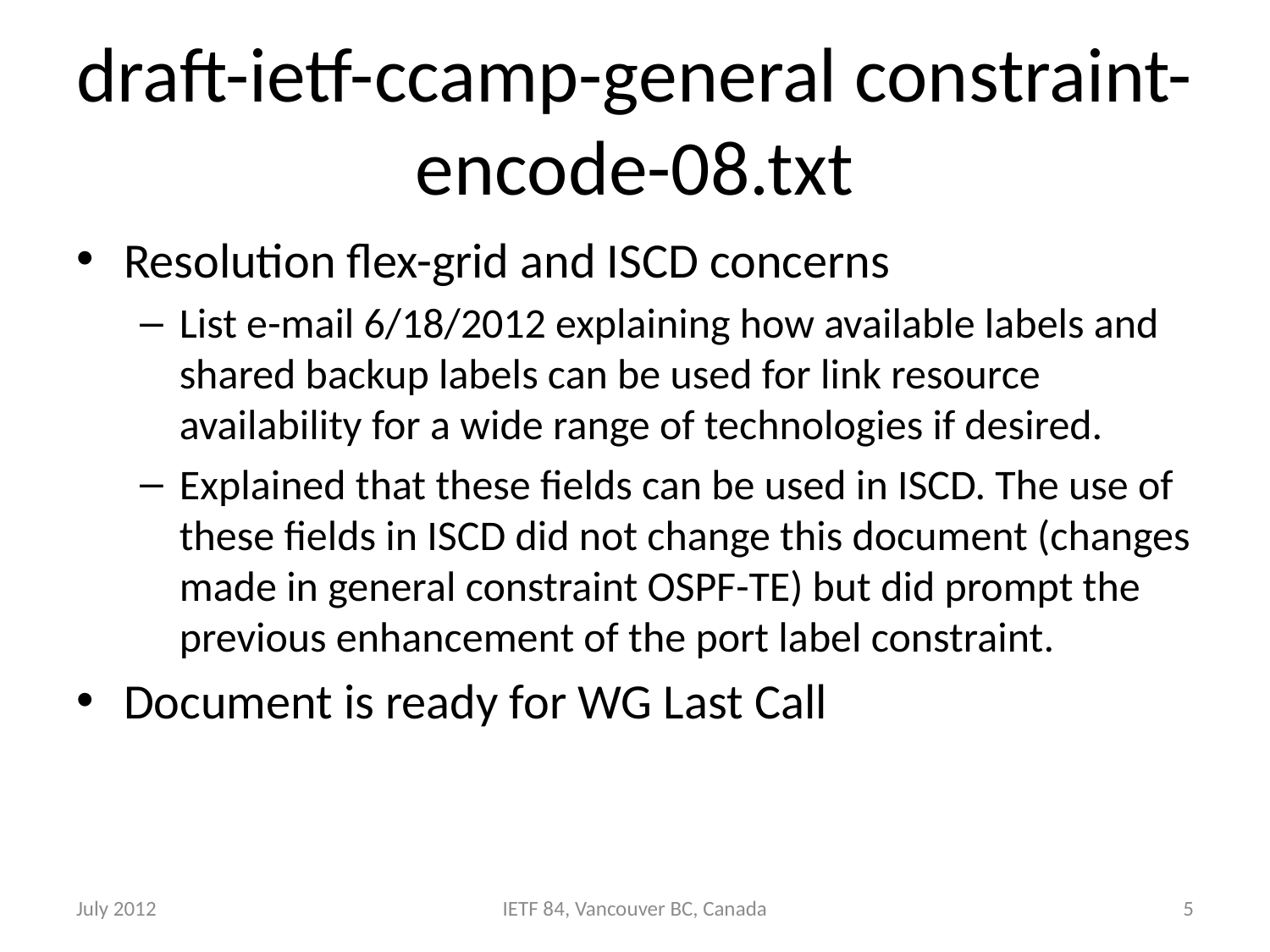

# draft-ietf-ccamp-general constraint-encode-08.txt
Resolution flex-grid and ISCD concerns
List e-mail 6/18/2012 explaining how available labels and shared backup labels can be used for link resource availability for a wide range of technologies if desired.
Explained that these fields can be used in ISCD. The use of these fields in ISCD did not change this document (changes made in general constraint OSPF-TE) but did prompt the previous enhancement of the port label constraint.
Document is ready for WG Last Call
July 2012
IETF 84, Vancouver BC, Canada
5